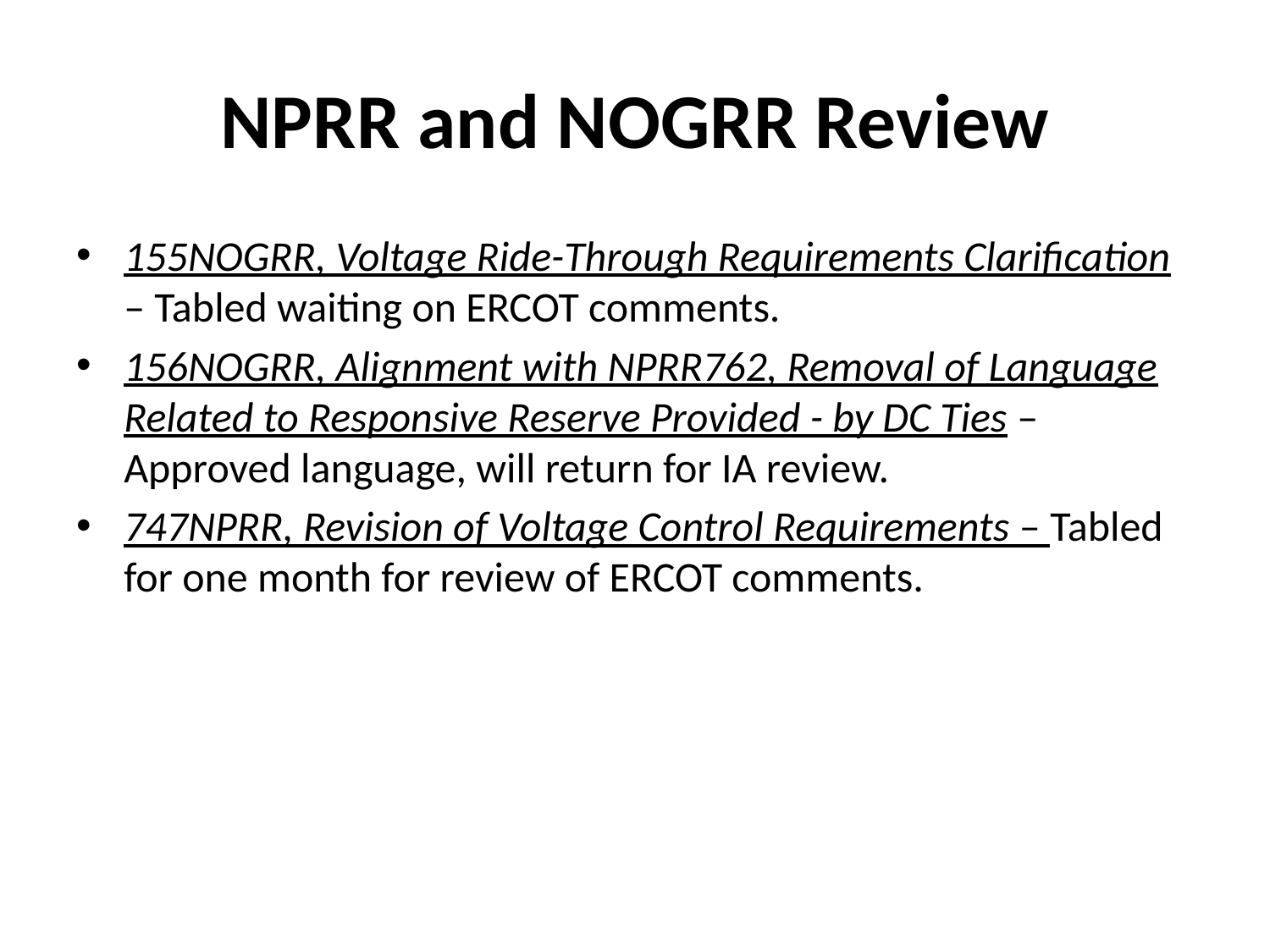

# NPRR and NOGRR Review
155NOGRR, Voltage Ride-Through Requirements Clarification – Tabled waiting on ERCOT comments.
156NOGRR, Alignment with NPRR762, Removal of Language Related to Responsive Reserve Provided - by DC Ties – Approved language, will return for IA review.
747NPRR, Revision of Voltage Control Requirements – Tabled for one month for review of ERCOT comments.